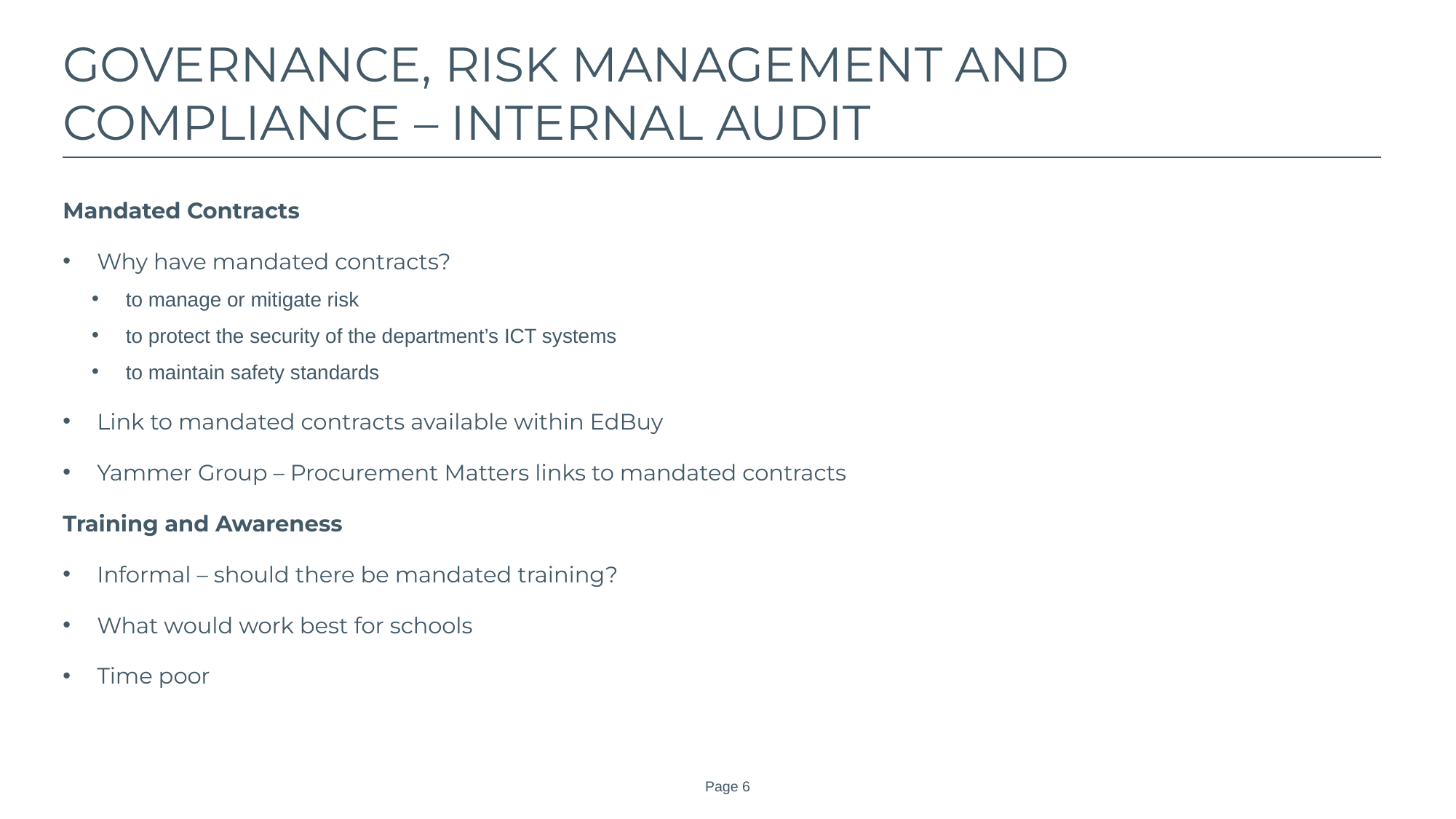

# Governance, risk management and compliance – internal audit
Mandated Contracts
Why have mandated contracts?
to manage or mitigate risk
to protect the security of the department’s ICT systems
to maintain safety standards
Link to mandated contracts available within EdBuy
Yammer Group – Procurement Matters links to mandated contracts
Training and Awareness
Informal – should there be mandated training?
What would work best for schools
Time poor

Page 6